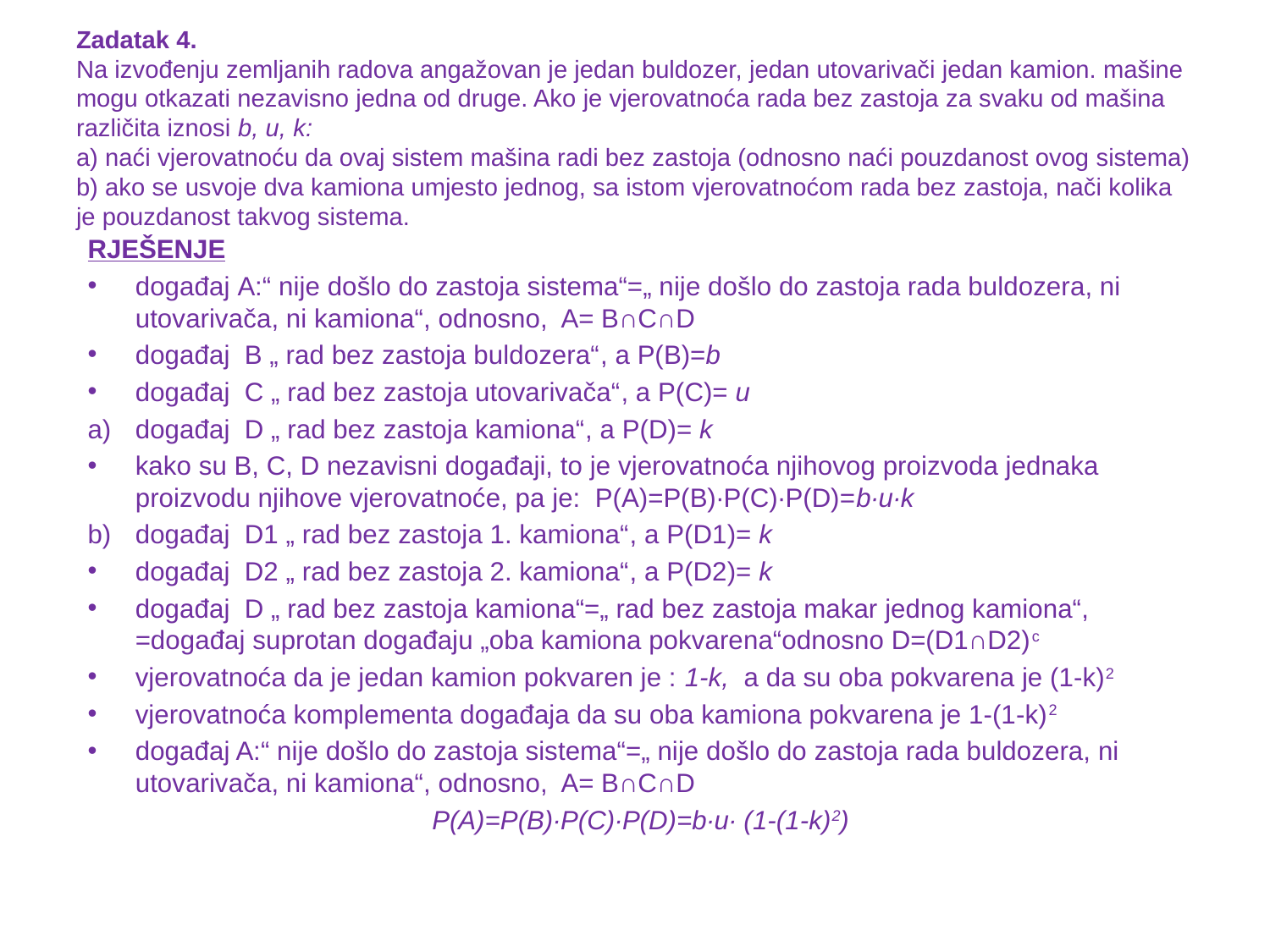

# Zadatak 4. Na izvođenju zemljanih radova angažovan je jedan buldozer, jedan utovarivači jedan kamion. mašine mogu otkazati nezavisno jedna od druge. Ako je vjerovatnoća rada bez zastoja za svaku od mašina različita iznosi b, u, k: a) naći vjerovatnoću da ovaj sistem mašina radi bez zastoja (odnosno naći pouzdanost ovog sistema) b) ako se usvoje dva kamiona umjesto jednog, sa istom vjerovatnoćom rada bez zastoja, nači kolika je pouzdanost takvog sistema.
RJEŠENJE
događaj A:“ nije došlo do zastoja sistema“=„ nije došlo do zastoja rada buldozera, ni utovarivača, ni kamiona“, odnosno,  A= B∩C∩D
događaj  B „ rad bez zastoja buldozera“, a P(B)=b
događaj  C „ rad bez zastoja utovarivača“, a P(C)= u
događaj  D „ rad bez zastoja kamiona“, a P(D)= k
kako su B, C, D nezavisni događaji, to je vjerovatnoća njihovog proizvoda jednaka proizvodu njihove vjerovatnoće, pa je:  P(A)=P(B)∙P(C)∙P(D)=b∙u∙k
događaj  D1 „ rad bez zastoja 1. kamiona“, a P(D1)= k
događaj  D2 „ rad bez zastoja 2. kamiona“, a P(D2)= k
događaj  D „ rad bez zastoja kamiona“=„ rad bez zastoja makar jednog kamiona“, =događaj suprotan događaju „oba kamiona pokvarena“odnosno D=(D1∩D2)c
vjerovatnoća da je jedan kamion pokvaren je : 1-k,  a da su oba pokvarena je (1-k)2
vjerovatnoća komplementa događaja da su oba kamiona pokvarena je 1-(1-k)2
događaj A:“ nije došlo do zastoja sistema“=„ nije došlo do zastoja rada buldozera, ni utovarivača, ni kamiona“, odnosno,  A= B∩C∩D
P(A)=P(B)∙P(C)∙P(D)=b∙u∙ (1-(1-k)2)